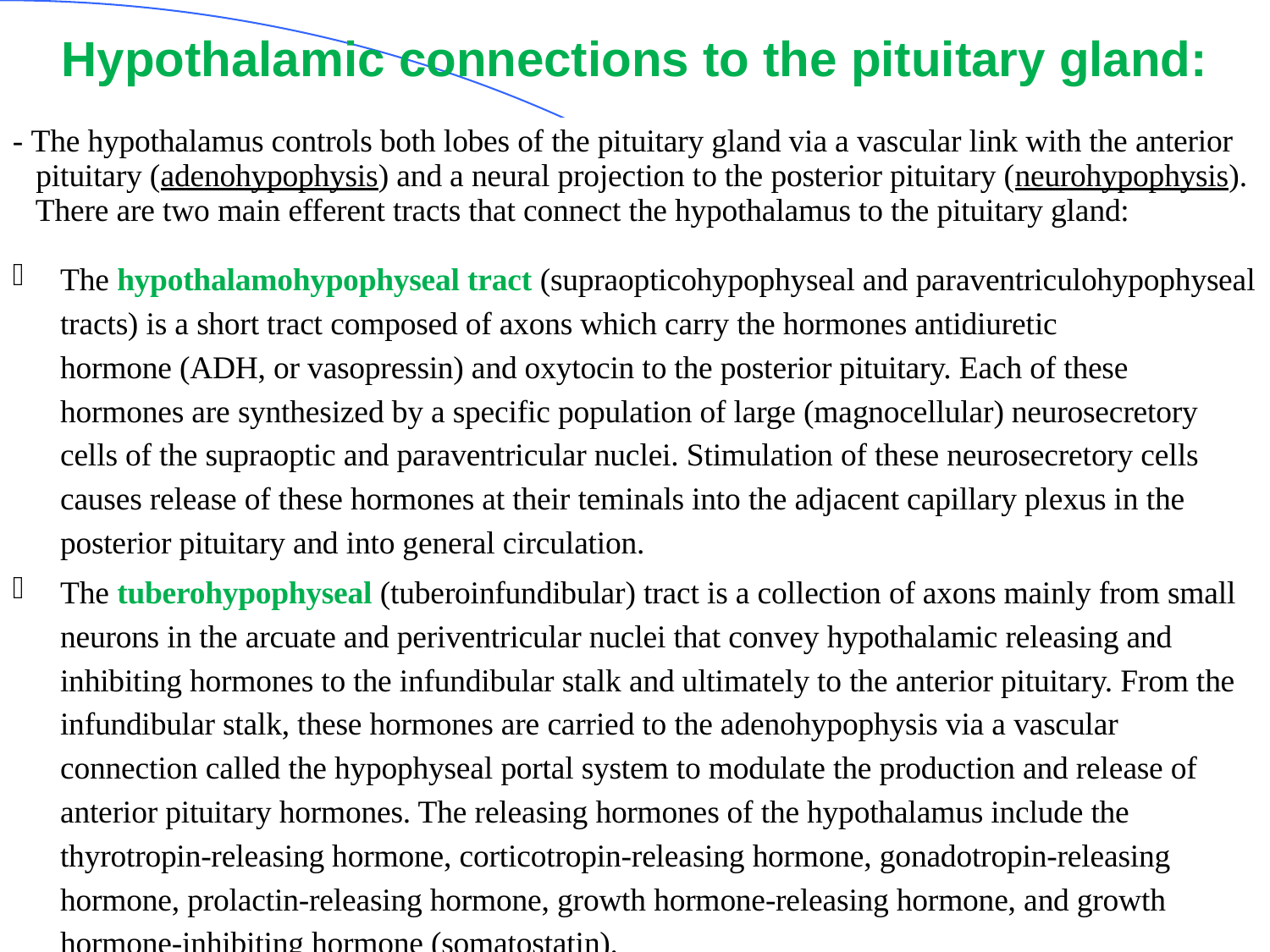

Hypothalamic connections to the pituitary gland:
- The hypothalamus controls both lobes of the pituitary gland via a vascular link with the anterior
   pituitary (adenohypophysis) and a neural projection to the posterior pituitary (neurohypophysis).
   There are two main efferent tracts that connect the hypothalamus to the pituitary gland:
The hypothalamohypophyseal tract (supraopticohypophyseal and paraventriculohypophyseal tracts) is a short tract composed of axons which carry the hormones antidiuretic hormone (ADH, or vasopressin) and oxytocin to the posterior pituitary. Each of these hormones are synthesized by a specific population of large (magnocellular) neurosecretory cells of the supraoptic and paraventricular nuclei. Stimulation of these neurosecretory cells causes release of these hormones at their teminals into the adjacent capillary plexus in the posterior pituitary and into general circulation.
The tuberohypophyseal (tuberoinfundibular) tract is a collection of axons mainly from small neurons in the arcuate and periventricular nuclei that convey hypothalamic releasing and inhibiting hormones to the infundibular stalk and ultimately to the anterior pituitary. From the infundibular stalk, these hormones are carried to the adenohypophysis via a vascular connection called the hypophyseal portal system to modulate the production and release of anterior pituitary hormones. The releasing hormones of the hypothalamus include the thyrotropin-releasing hormone, corticotropin-releasing hormone, gonadotropin-releasing hormone, prolactin-releasing hormone, growth hormone-releasing hormone, and growth hormone-inhibiting hormone (somatostatin).